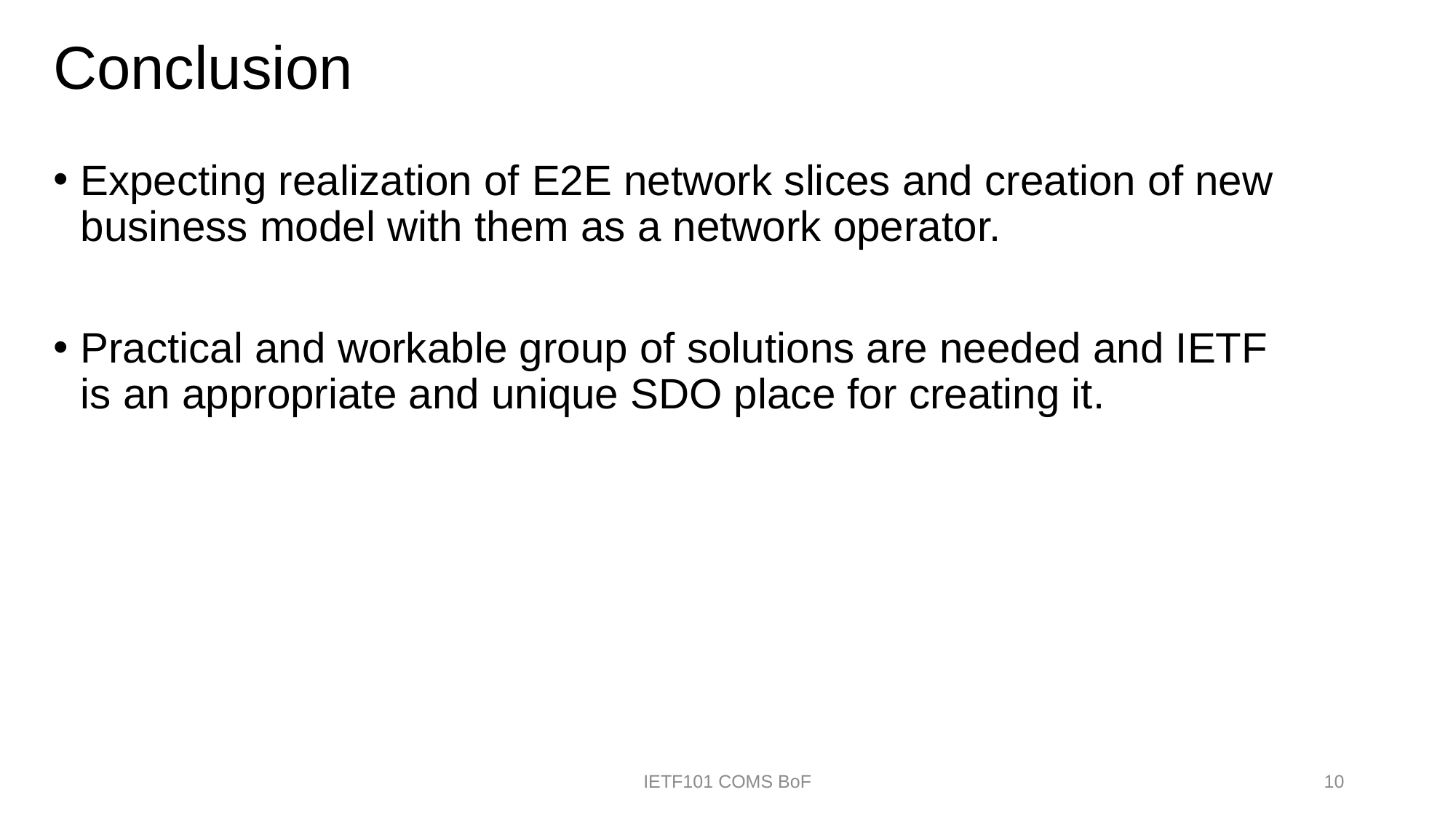

# Conclusion
Expecting realization of E2E network slices and creation of new business model with them as a network operator.

Practical and workable group of solutions are needed and IETF is an appropriate and unique SDO place for creating it.

IETF101 COMS BoF
10